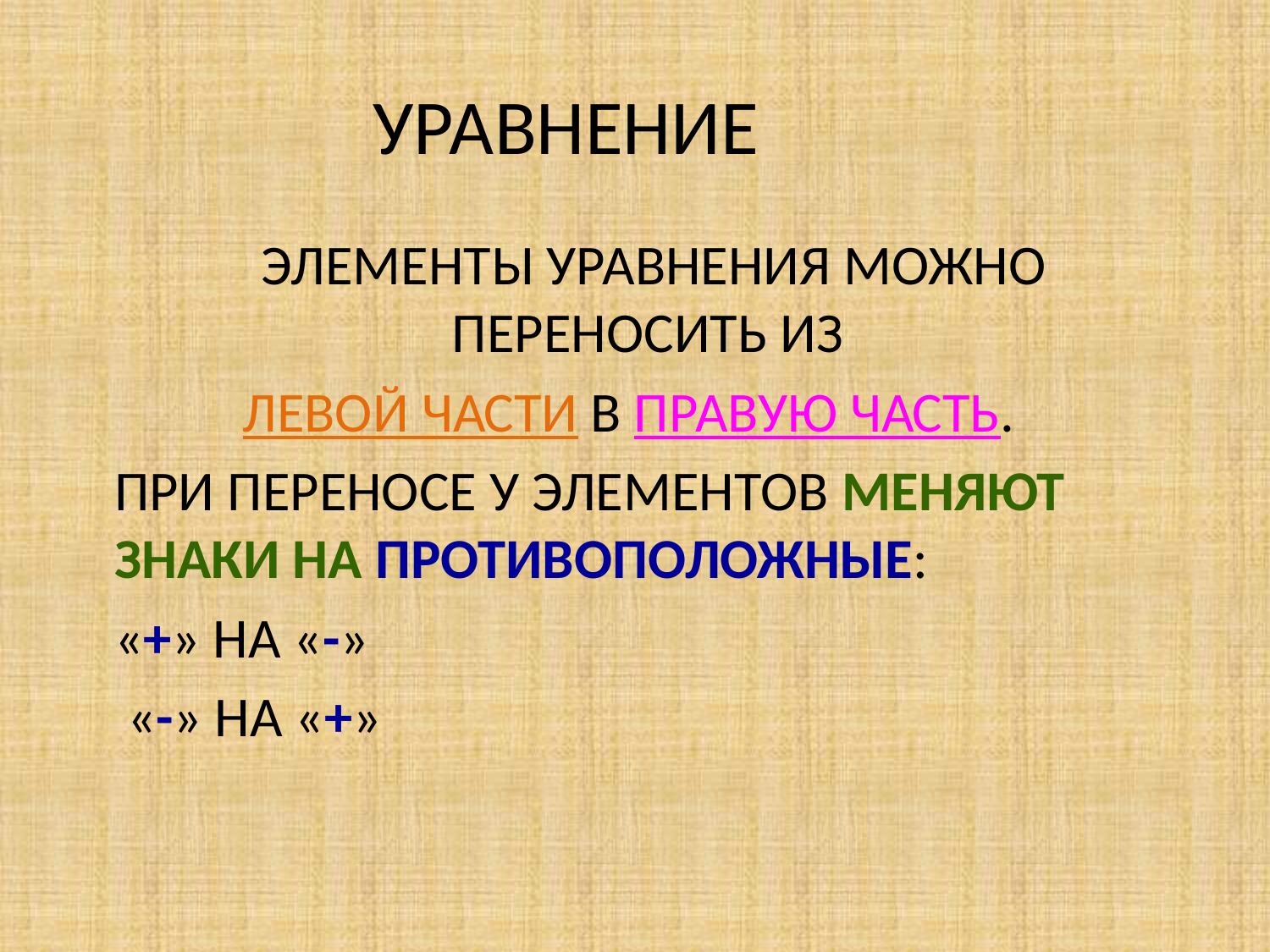

# УРАВНЕНИЕ
   ЭЛЕМЕНТЫ УРАВНЕНИЯ МОЖНО ПЕРЕНОСИТЬ ИЗ
ЛЕВОЙ ЧАСТИ В ПРАВУЮ ЧАСТЬ.
   ПРИ ПЕРЕНОСЕ У ЭЛЕМЕНТОВ МЕНЯЮТ ЗНАКИ НА ПРОТИВОПОЛОЖНЫЕ:
   «+» НА «-»
    «-» НА «+»